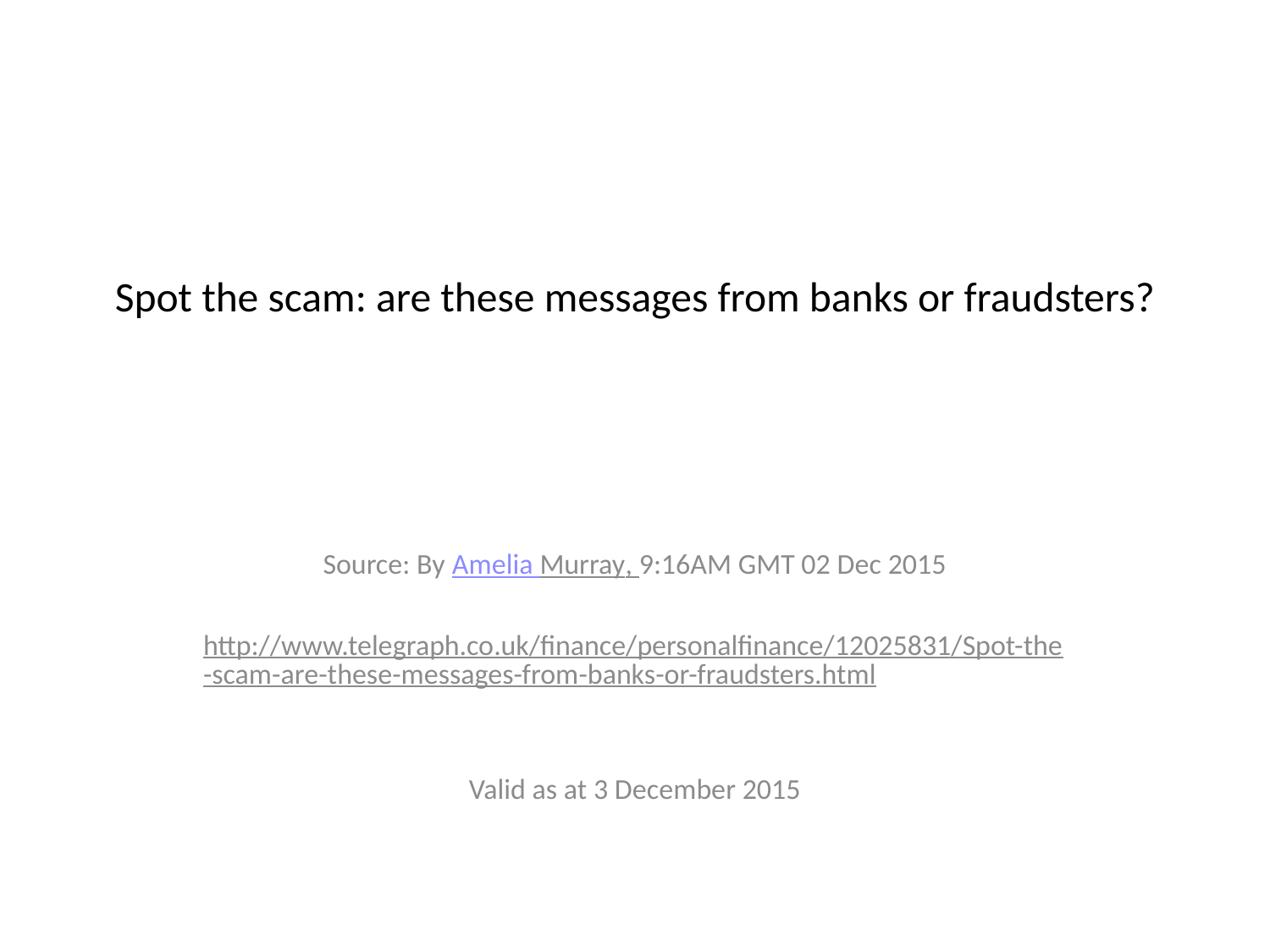

# Spot the scam: are these messages from banks or fraudsters?
Source: By Amelia Murray, 9:16AM GMT 02 Dec 2015

http://www.telegraph.co.uk/finance/personalfinance/12025831/Spot-the-scam-are-these-messages-from-banks-or-fraudsters.html

Valid as at 3 December 2015